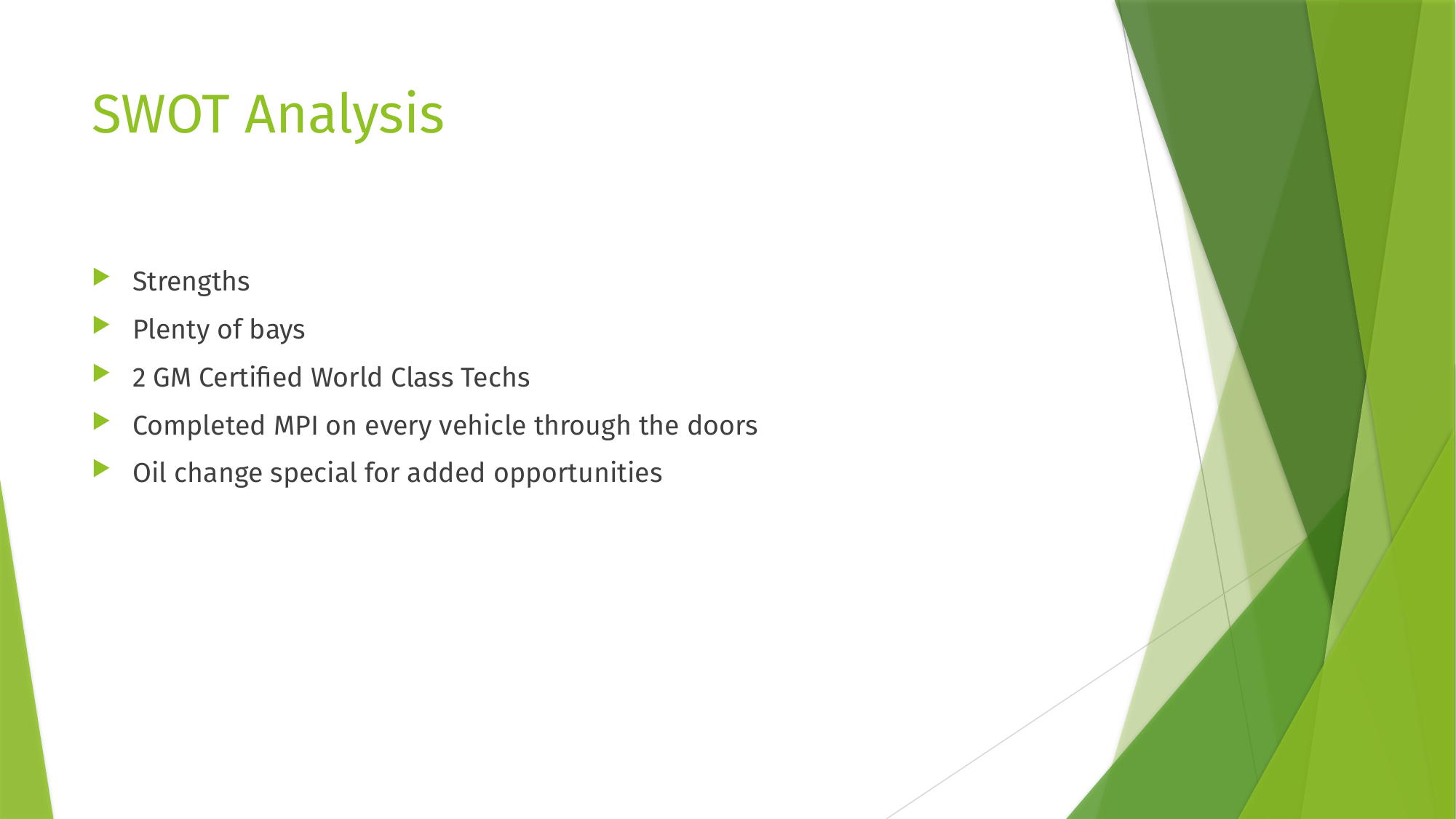

# SWOT Analysis
Strengths
Plenty of bays
2 GM Certified World Class Techs
Completed MPI on every vehicle through the doors
Oil change special for added opportunities